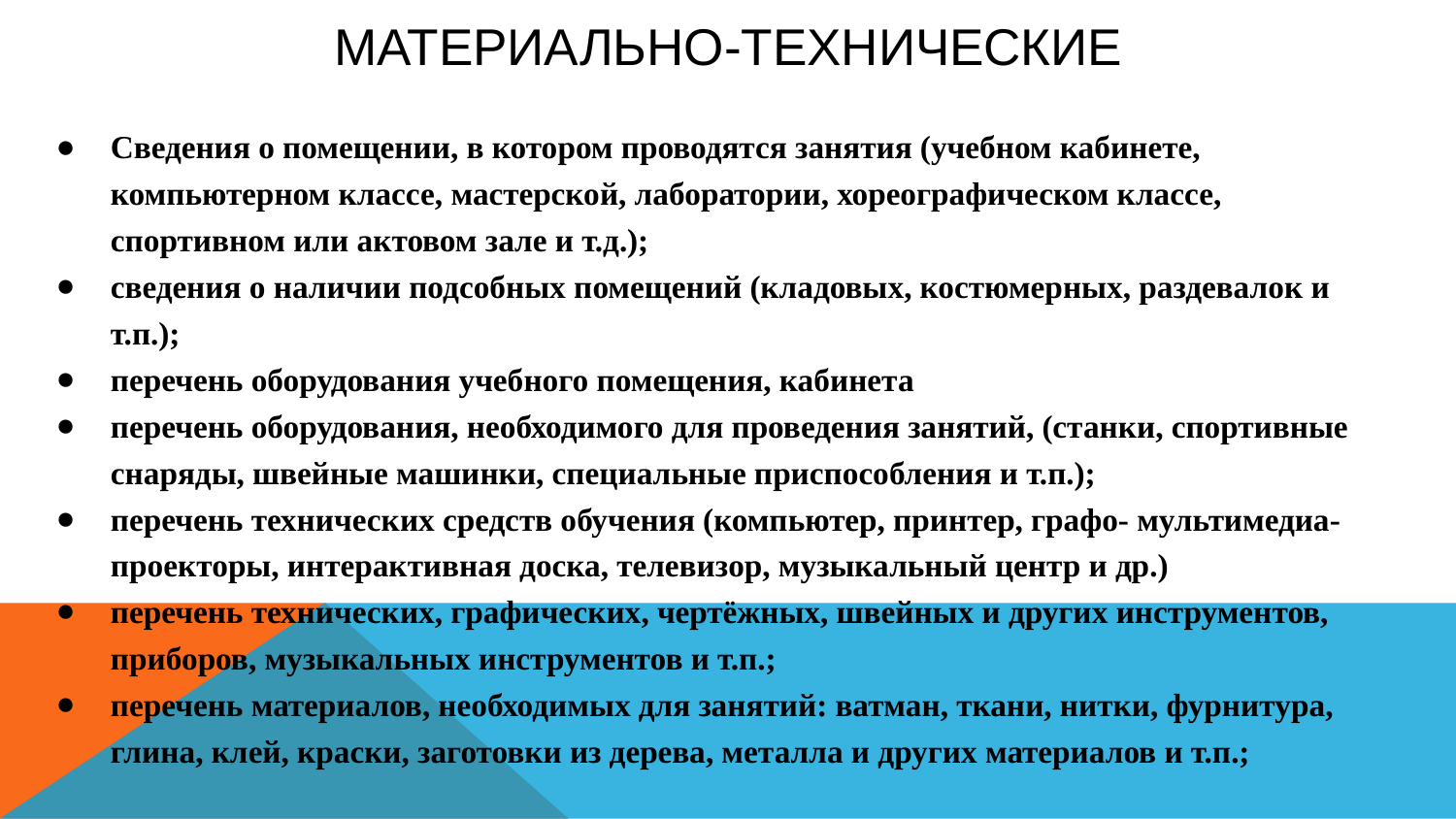

# Материально-технические
Сведения о помещении, в котором проводятся занятия (учебном кабинете, компьютерном классе, мастерской, лаборатории, хореографическом классе, спортивном или актовом зале и т.д.);
сведения о наличии подсобных помещений (кладовых, костюмерных, раздевалок и т.п.);
перечень оборудования учебного помещения, кабинета
перечень оборудования, необходимого для проведения занятий, (станки, спортивные снаряды, швейные машинки, специальные приспособления и т.п.);
перечень технических средств обучения (компьютер, принтер, графо- мультимедиа-проекторы, интерактивная доска, телевизор, музыкальный центр и др.)
перечень технических, графических, чертёжных, швейных и других инструментов, приборов, музыкальных инструментов и т.п.;
перечень материалов, необходимых для занятий: ватман, ткани, нитки, фурнитура, глина, клей, краски, заготовки из дерева, металла и других материалов и т.п.;